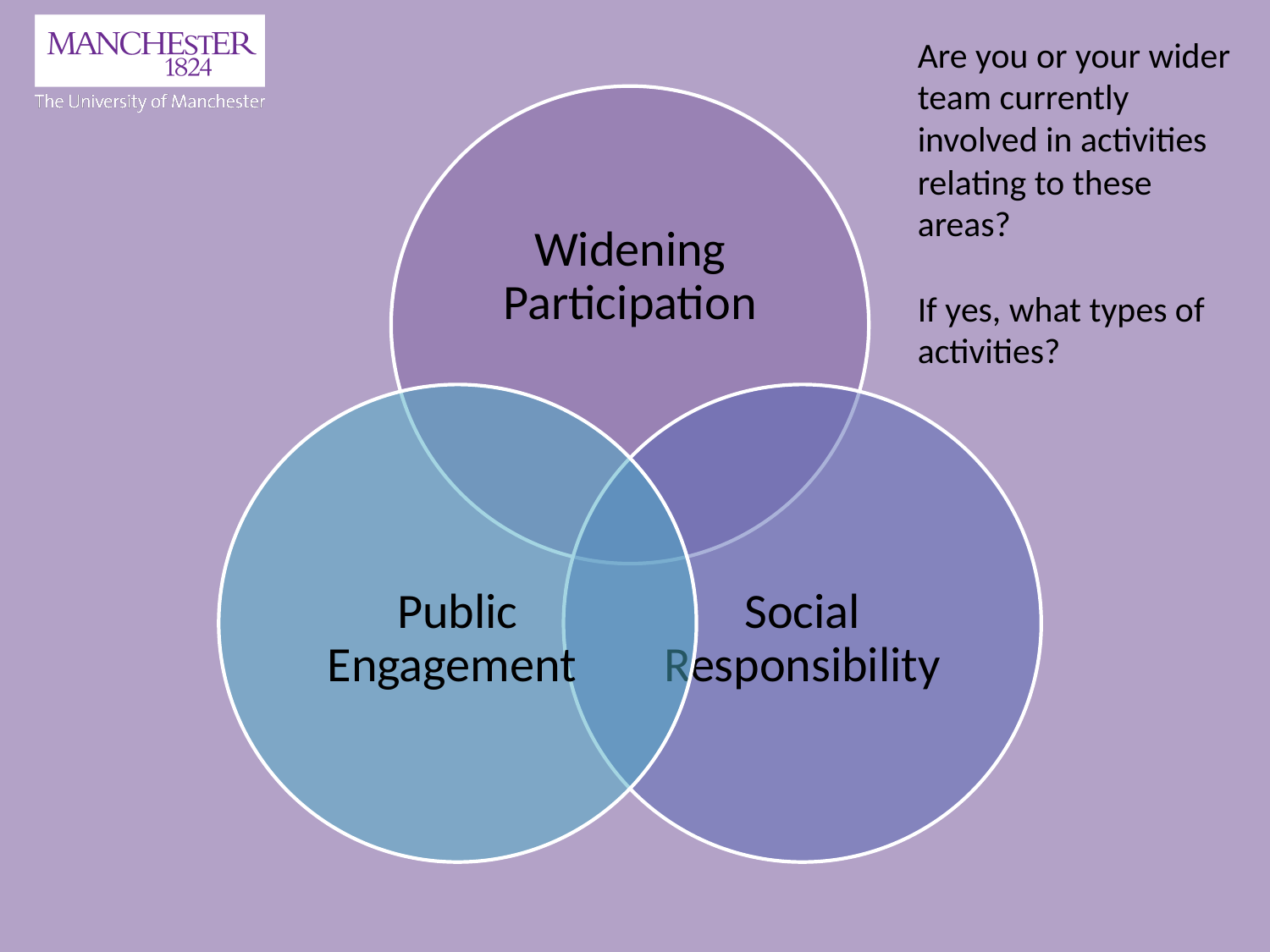

Are you or your wider team currently involved in activities relating to these areas?

If yes, what types of activities?
Widening Participation
Social Responsibility
Public Engagement